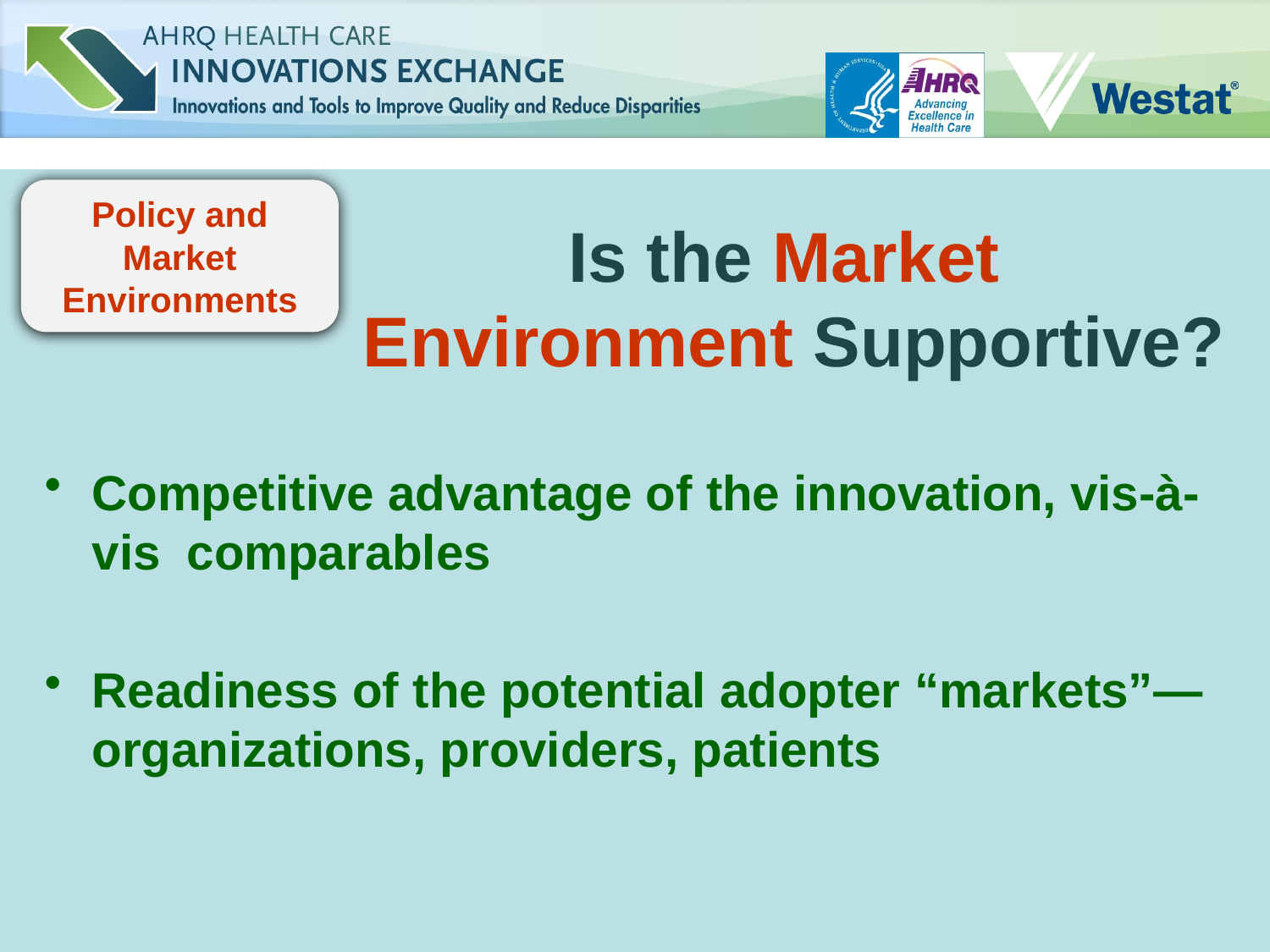

Policy and Market Environments
# Is the Market Environment Supportive?
Competitive advantage of the innovation, vis-à-vis  comparables

Readiness of the potential adopter “markets”— organizations, providers, patients